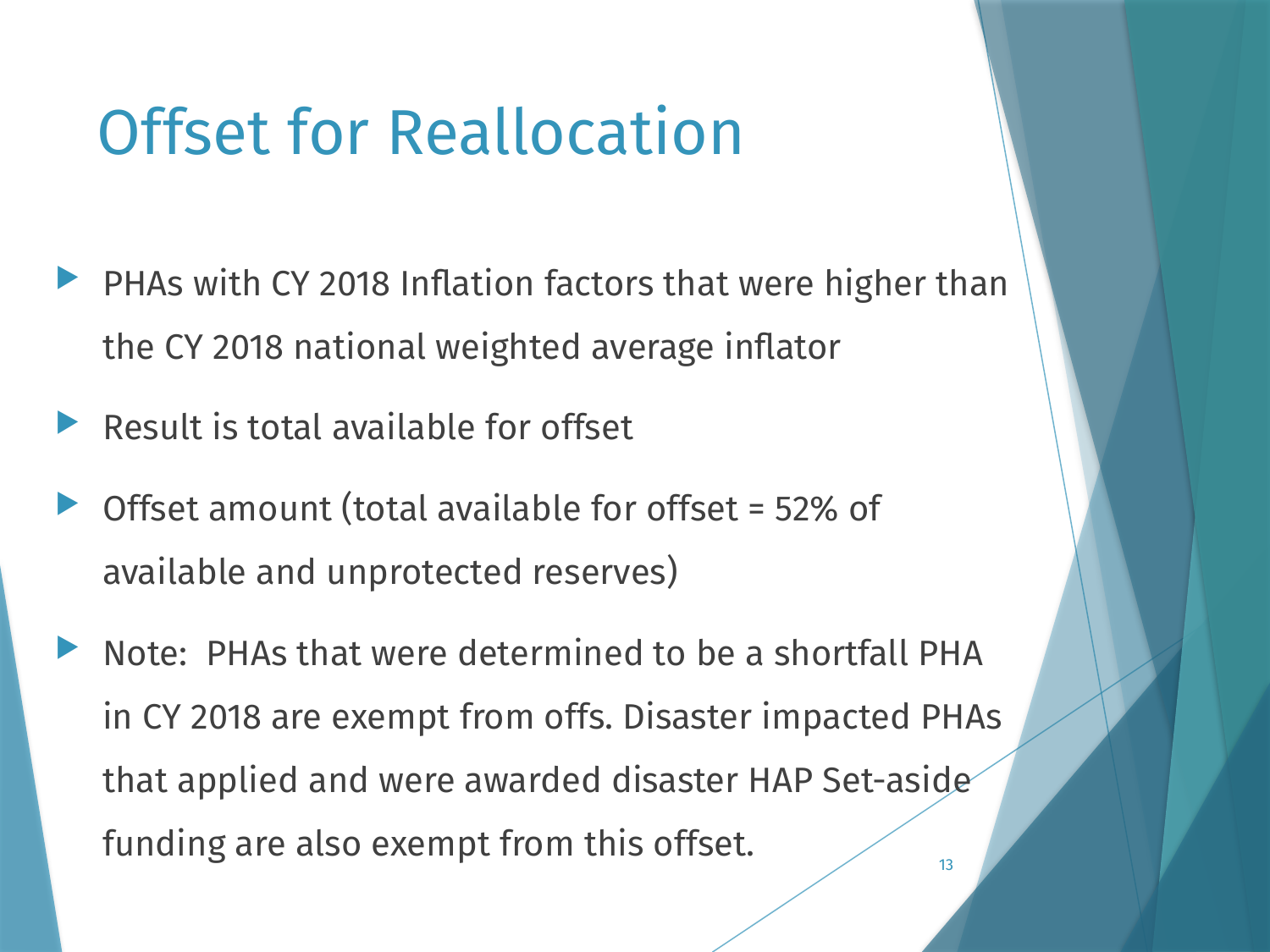

# Offset for Reallocation
PHAs with CY 2018 Inflation factors that were higher than the CY 2018 national weighted average inflator
Result is total available for offset
Offset amount (total available for offset = 52% of available and unprotected reserves)
Note:  PHAs that were determined to be a shortfall PHA in CY 2018 are exempt from offs. Disaster impacted PHAs that applied and were awarded disaster HAP Set-aside funding are also exempt from this offset.

13